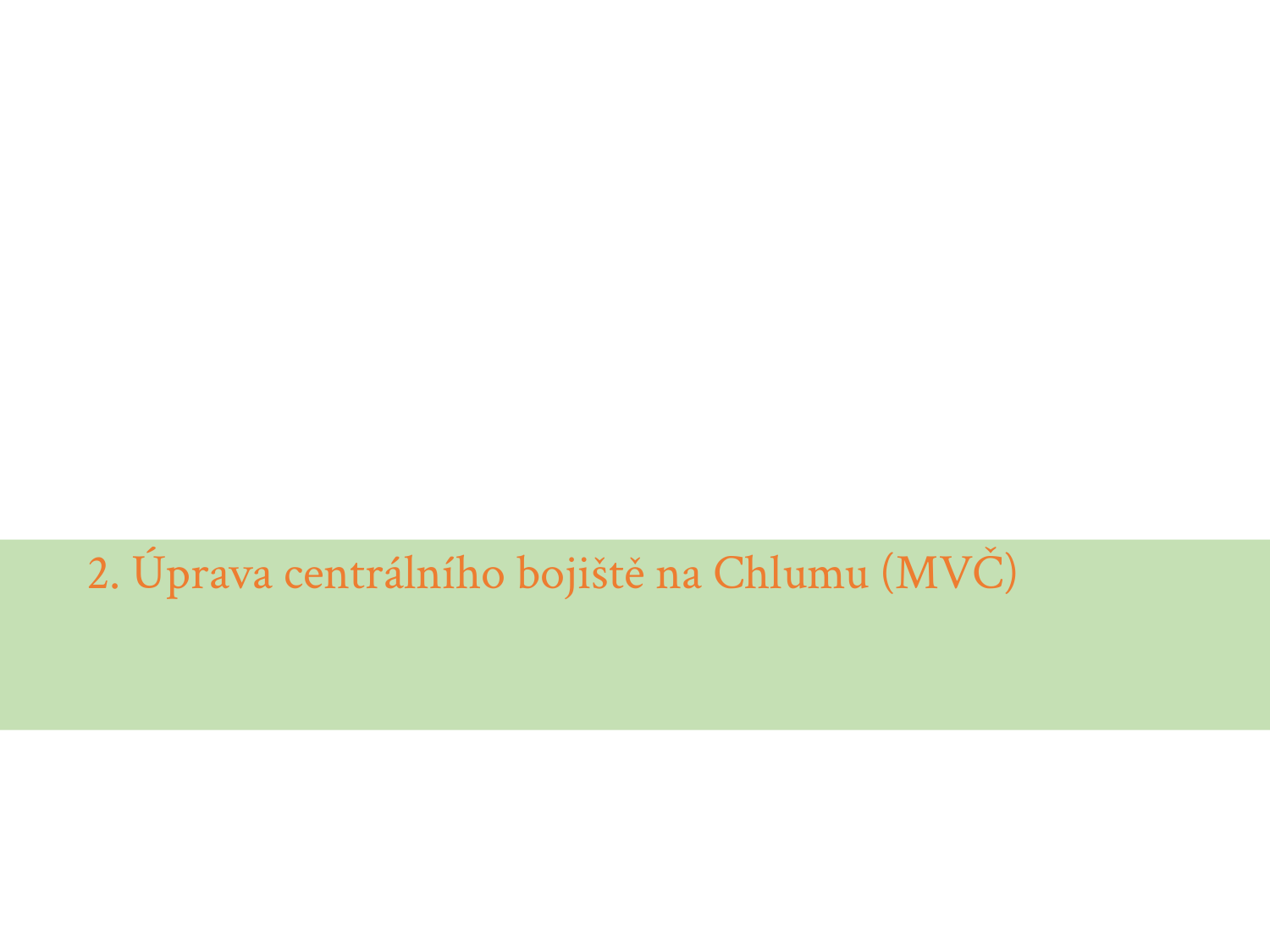

2. Úprava centrálního bojiště na Chlumu (MVČ)